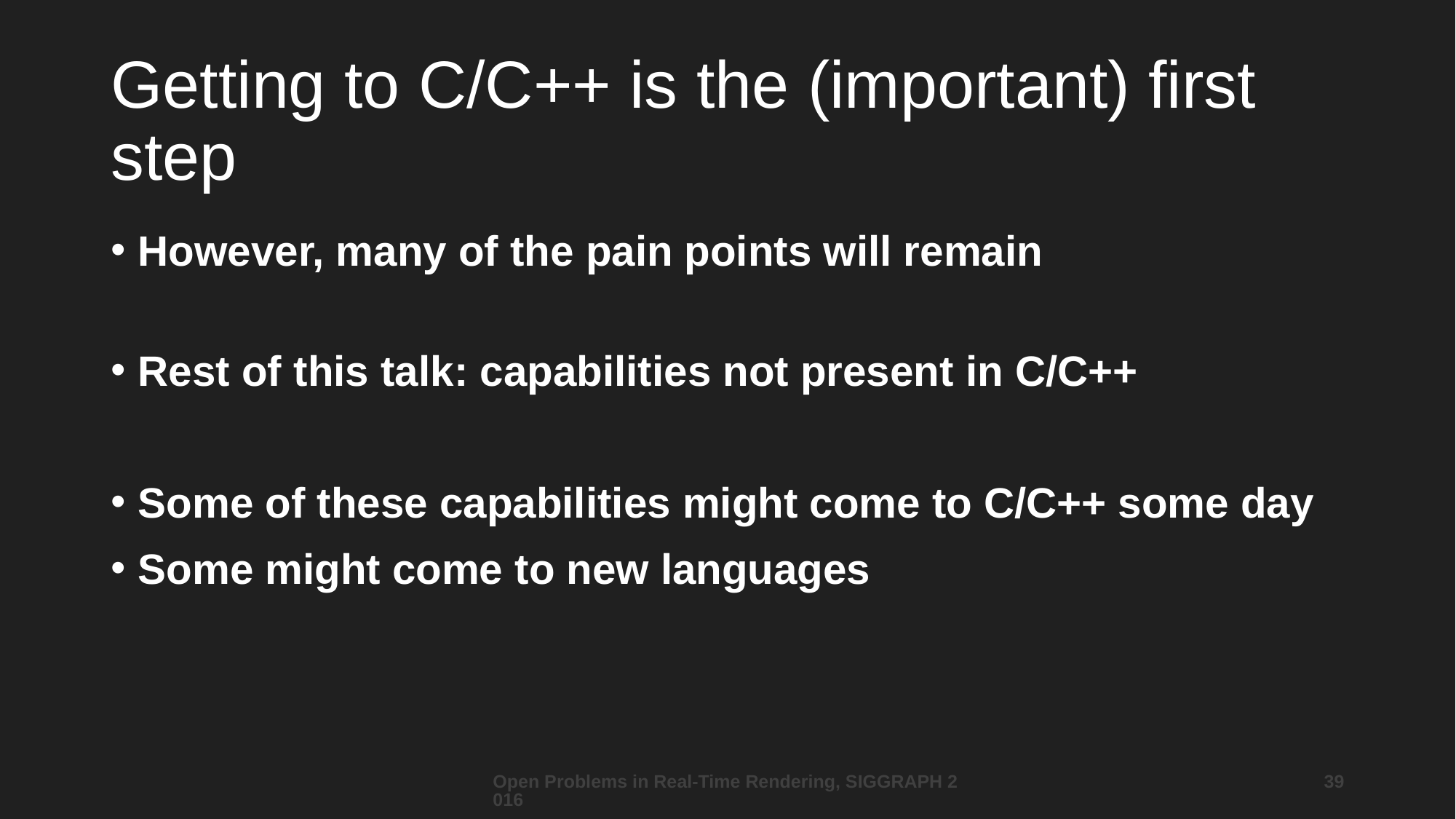

# Getting to C/C++ is the (important) first step
However, many of the pain points will remain

Rest of this talk: capabilities not present in C/C++

Some of these capabilities might come to C/C++ some day
Some might come to new languages
Open Problems in Real-Time Rendering, SIGGRAPH 2016
39